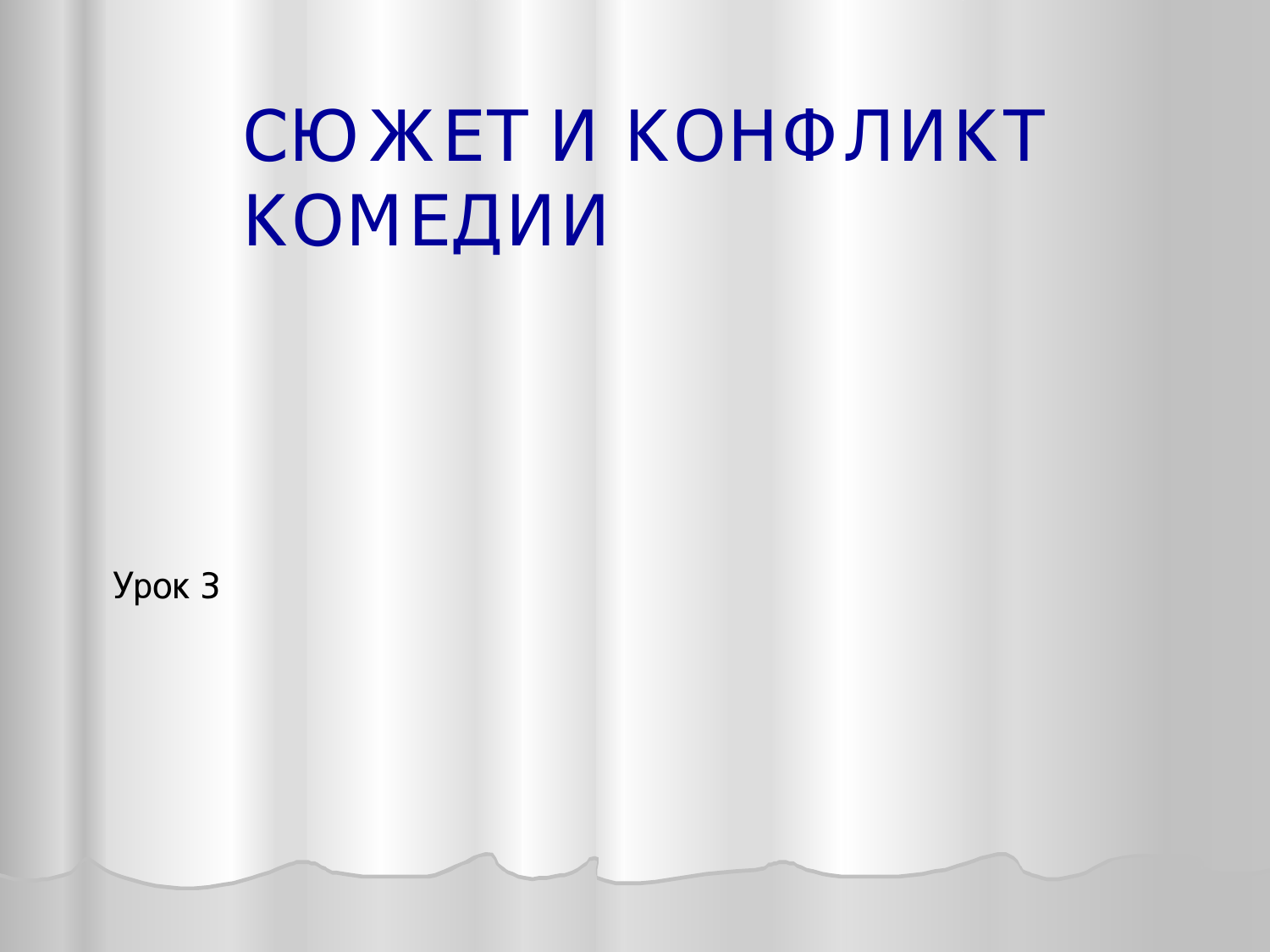

# Сюжет и конфликт комедии
Урок 3